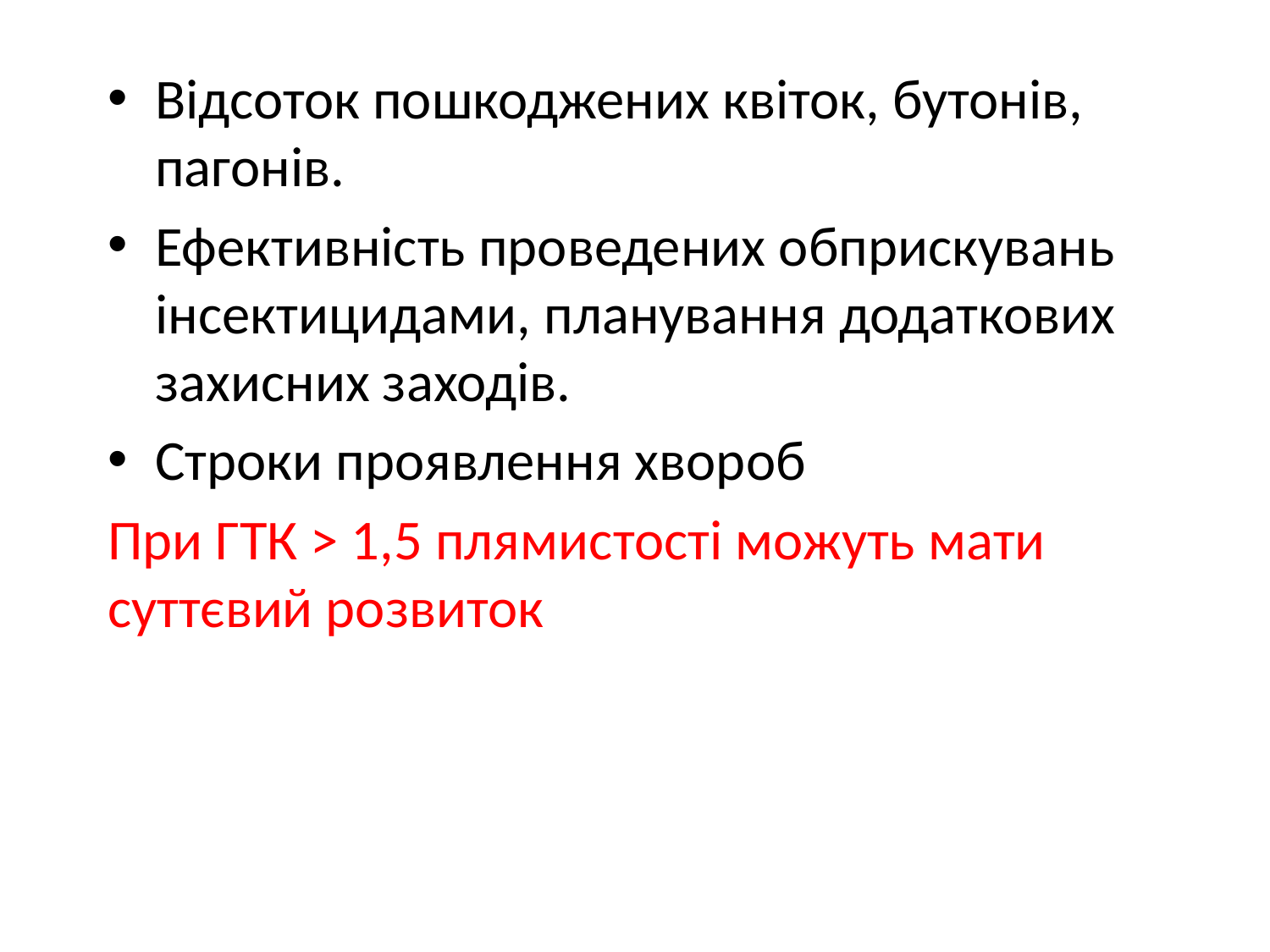

Відсоток пошкоджених квіток, бутонів, пагонів.
Ефективність проведених обприскувань інсектицидами, планування додаткових захисних заходів.
Строки проявлення хвороб
При ГТК > 1,5 плямистості можуть мати суттєвий розвиток